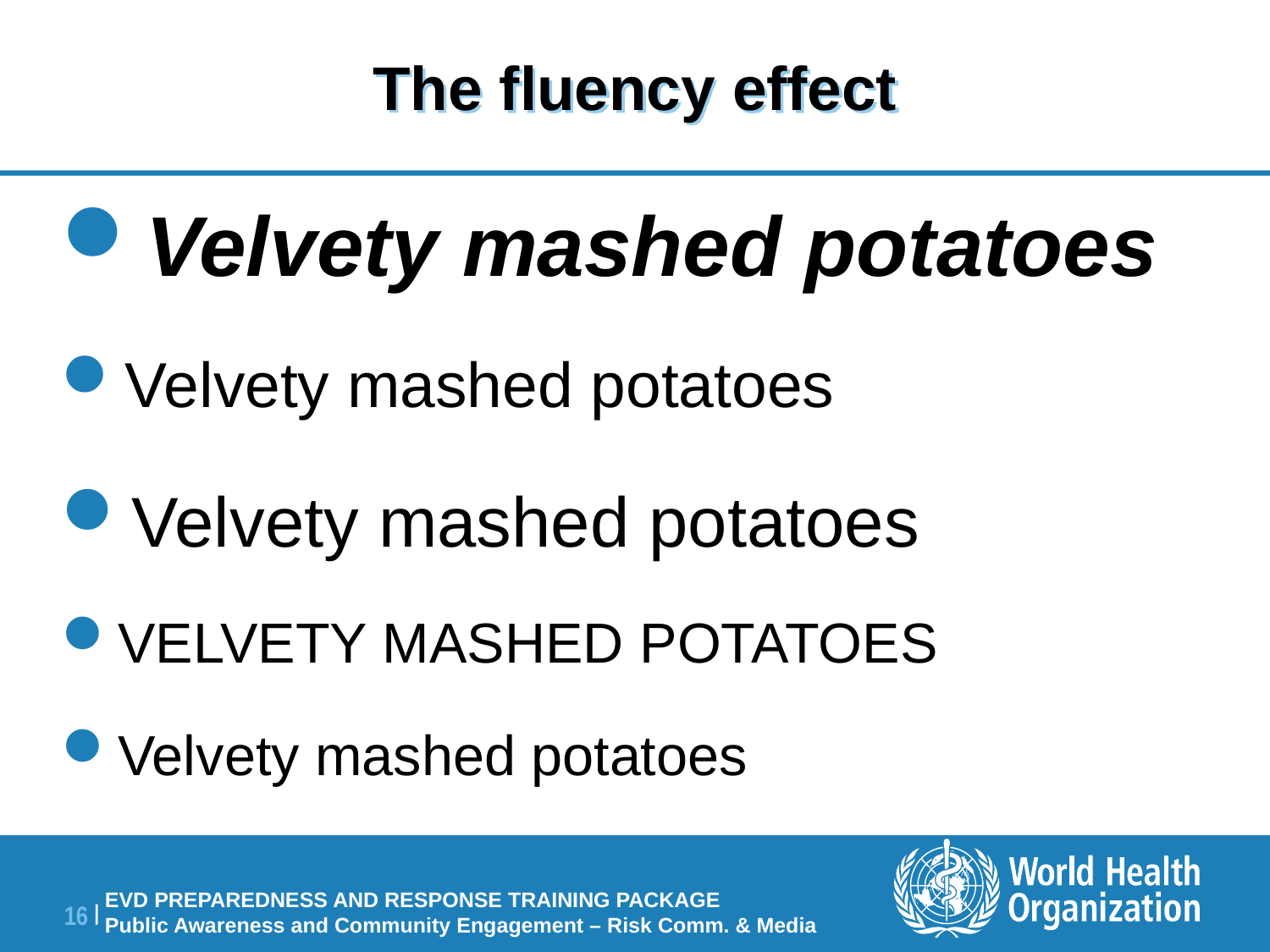

# The fluency effect
Velvety mashed potatoes
Velvety mashed potatoes
Velvety mashed potatoes
VELVETY MASHED POTATOES
Velvety mashed potatoes